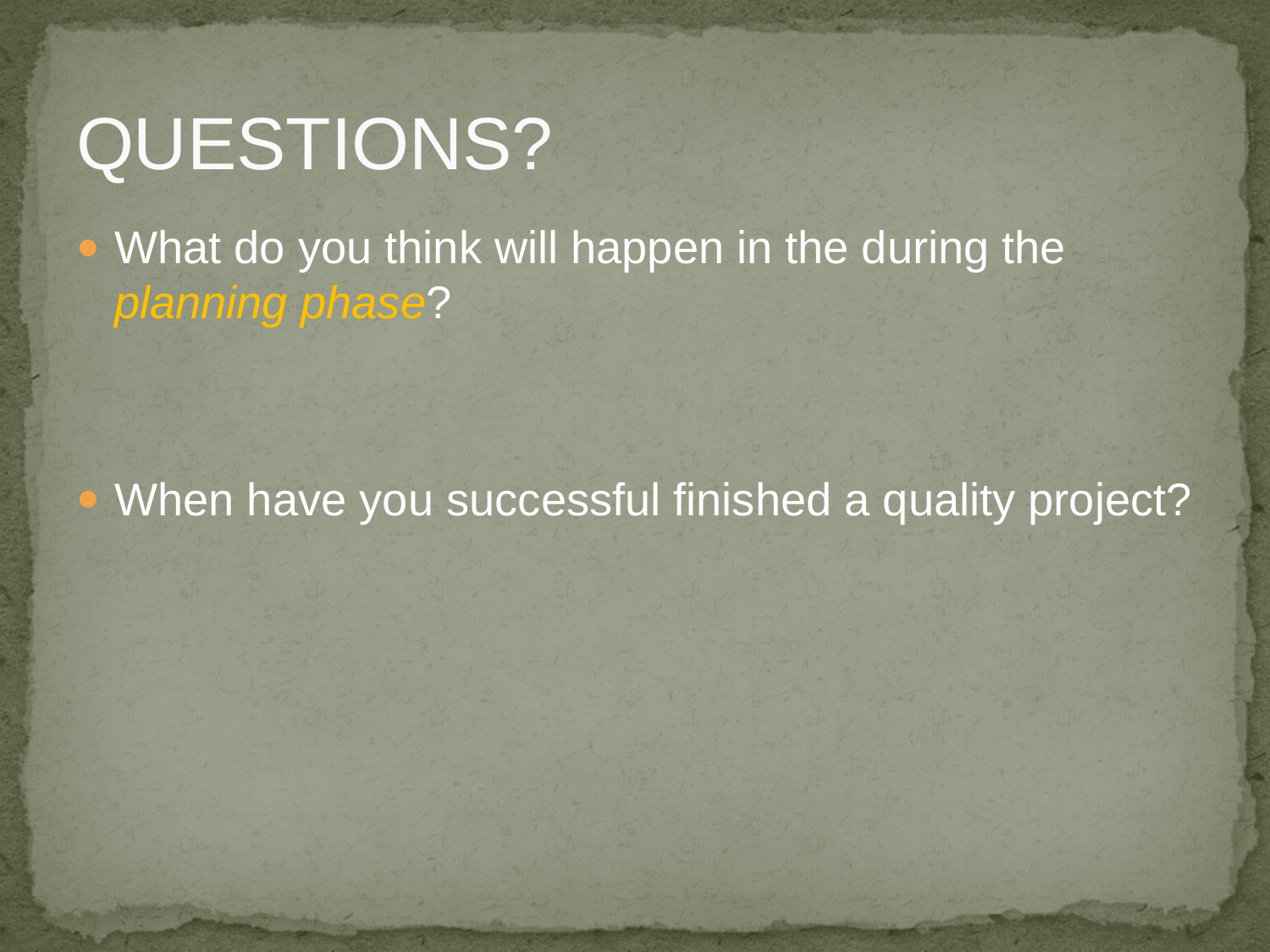

# QUESTIONS?
What do you think will happen in the during the planning phase?

When have you successful finished a quality project?